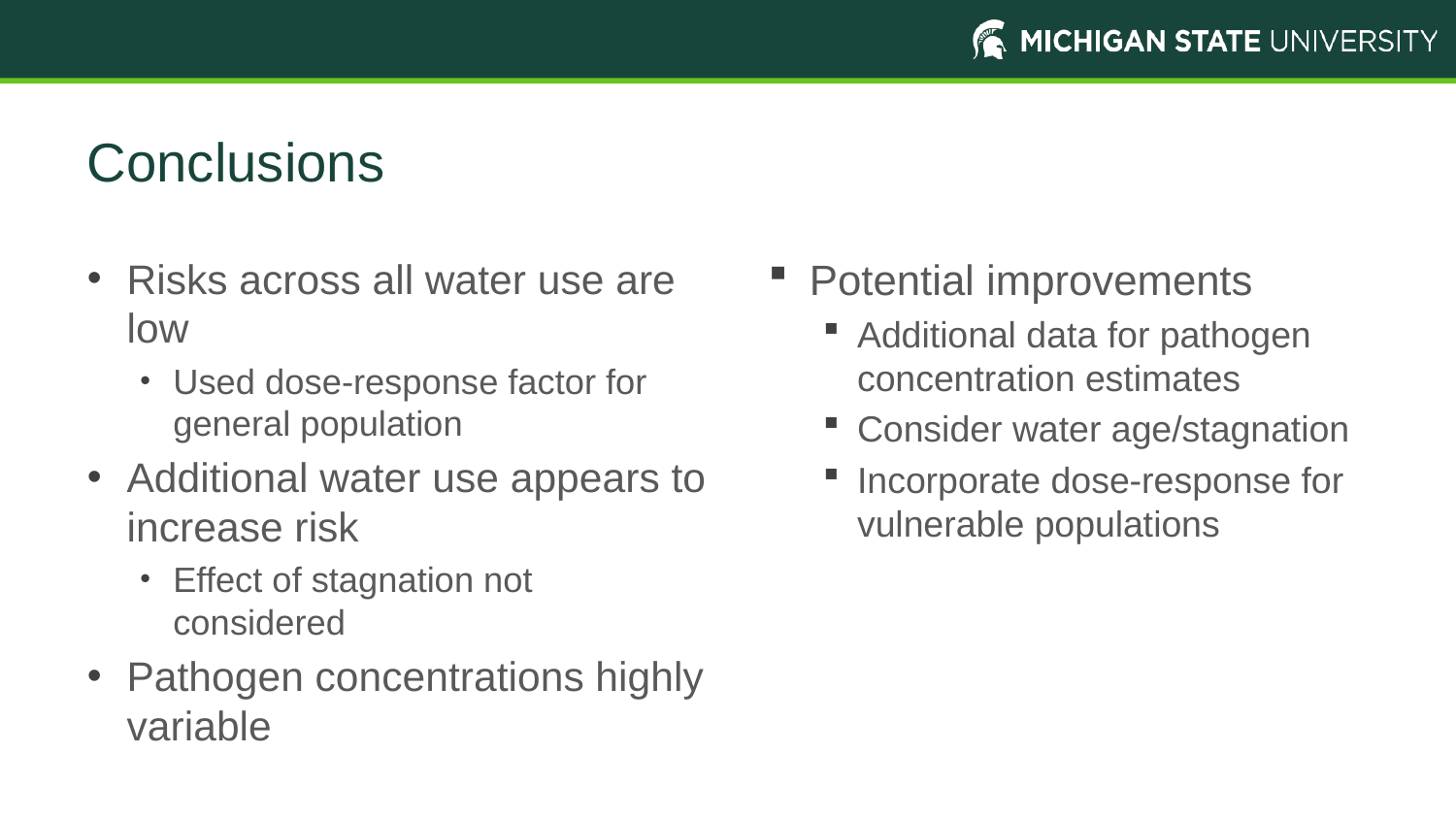

# Conclusions
Risks across all water use are low
Used dose-response factor for general population
Additional water use appears to increase risk
Effect of stagnation not considered
Pathogen concentrations highly variable
Potential improvements
Additional data for pathogen concentration estimates
Consider water age/stagnation
Incorporate dose-response for vulnerable populations